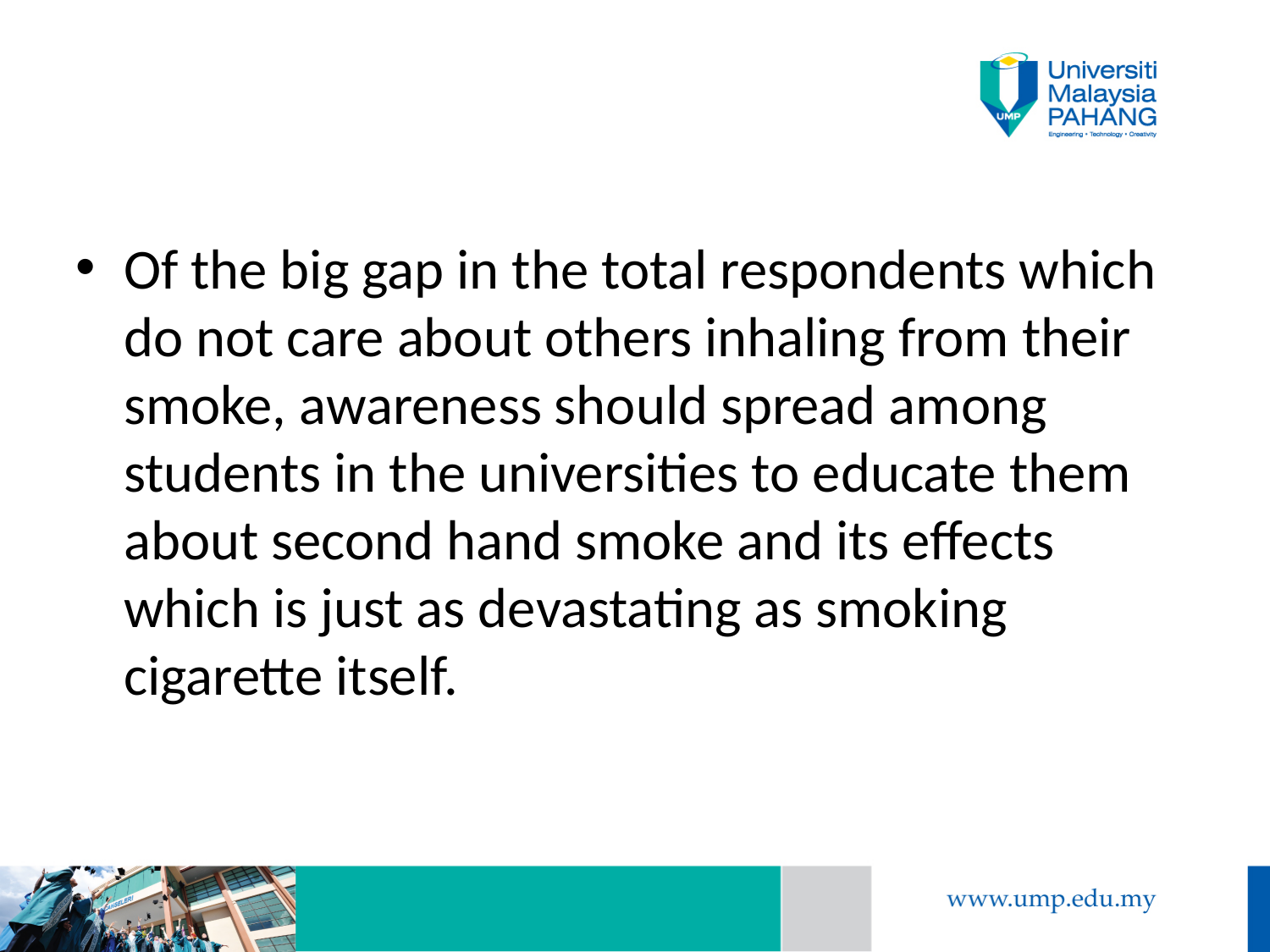

Of the big gap in the total respondents which do not care about others inhaling from their smoke, awareness should spread among students in the universities to educate them about second hand smoke and its effects which is just as devastating as smoking cigarette itself.